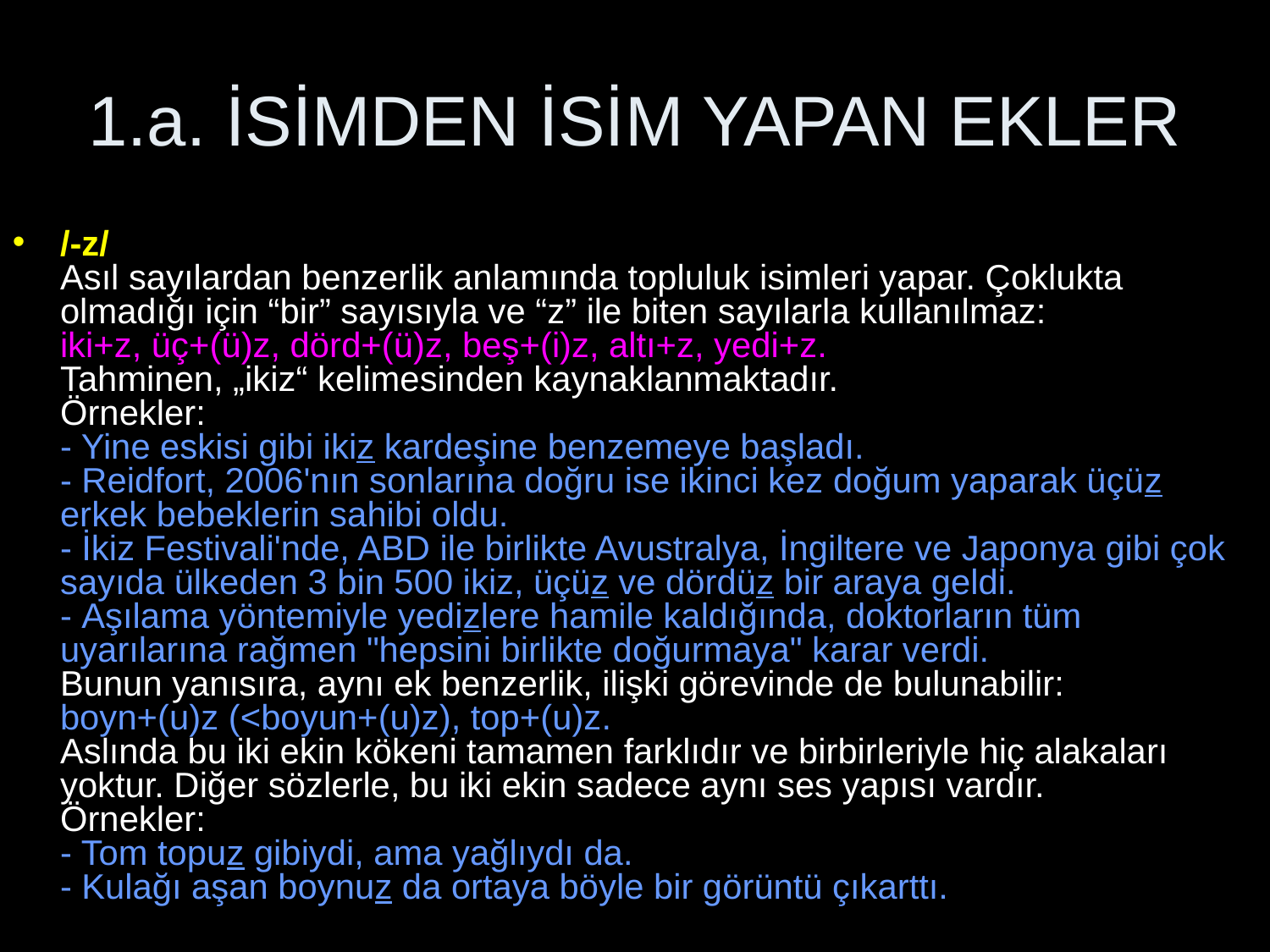

# 1.a. İSİMDEN İSİM YAPAN EKLER
/-z/
Asıl sayılardan benzerlik anlamında topluluk isimleri yapar. Çoklukta olmadığı için “bir” sayısıyla ve “z” ile biten sayılarla kullanılmaz:
iki+z, üç+(ü)z, dörd+(ü)z, beş+(i)z, altı+z, yedi+z.
Tahminen, „ikiz“ kelimesinden kaynaklanmaktadır.
Örnekler:
- Yine eskisi gibi ikiz kardeşine benzemeye başladı.
- Reidfort, 2006'nın sonlarına doğru ise ikinci kez doğum yaparak üçüz erkek bebeklerin sahibi oldu.
- İkiz Festivali'nde, ABD ile birlikte Avustralya, İngiltere ve Japonya gibi çok sayıda ülkeden 3 bin 500 ikiz, üçüz ve dördüz bir araya geldi.
- Аşılama yöntemiyle yedizlere hamile kaldığında, doktorların tüm uyarılarına rağmen "hepsini birlikte doğurmaya" karar verdi.
Bunun yanısıra, aynı ek benzerlik, ilişki görevinde de bulunabilir:
boyn+(u)z (<boyun+(u)z), top+(u)z.
Aslında bu iki ekin kökeni tamamen farklıdır ve birbirleriyle hiç alakaları yoktur. Diğer sözlerle, bu iki ekin sadece aynı ses yapısı vardır.
Örnekler:
- Tom topuz gibiydi, ama yağlıydı da.
- Kulağı aşan boynuz da ortaya böyle bir görüntü çıkarttı.